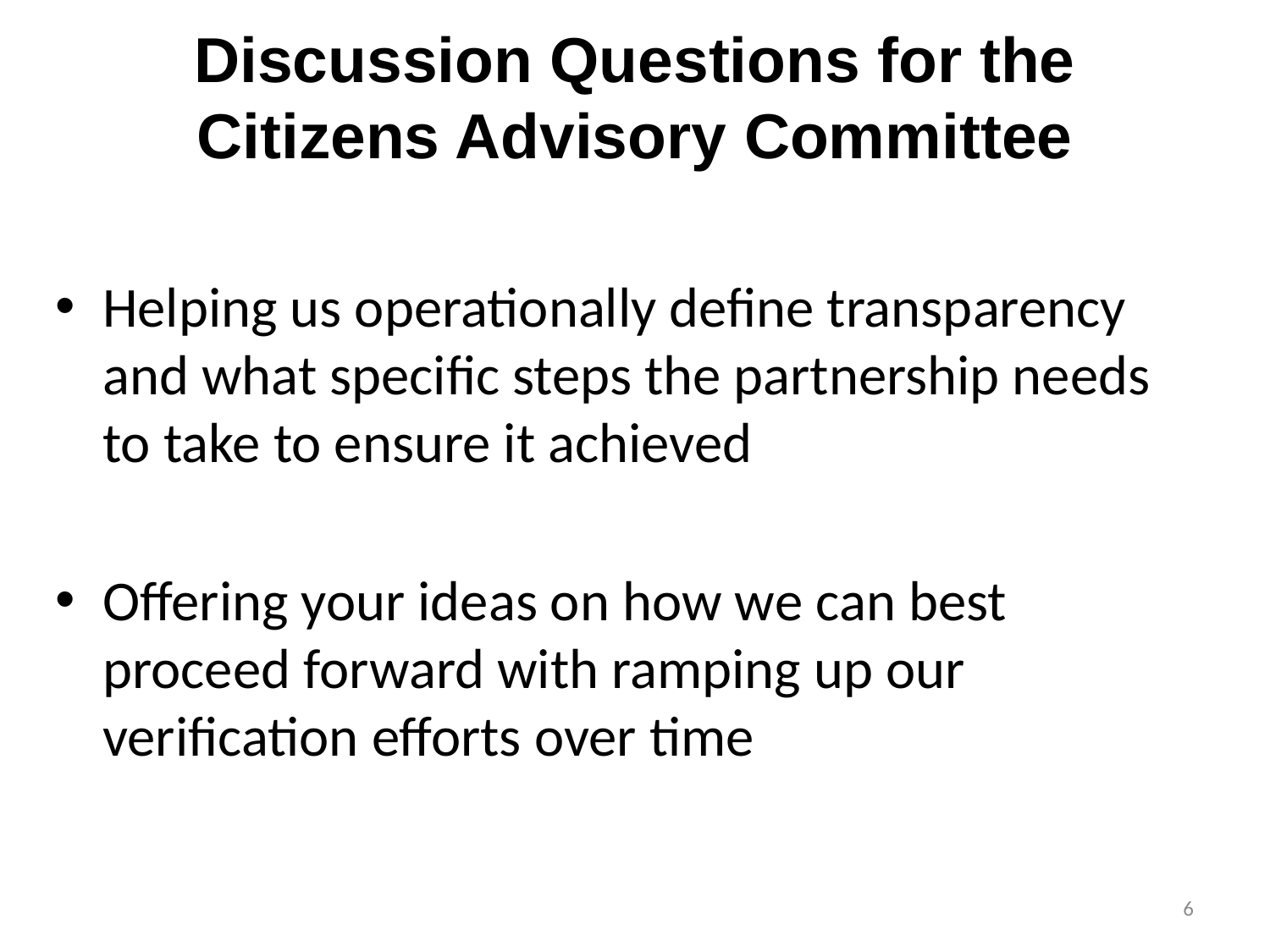

# Discussion Questions for the Citizens Advisory Committee
Helping us operationally define transparency and what specific steps the partnership needs to take to ensure it achieved

Offering your ideas on how we can best proceed forward with ramping up our verification efforts over time

6